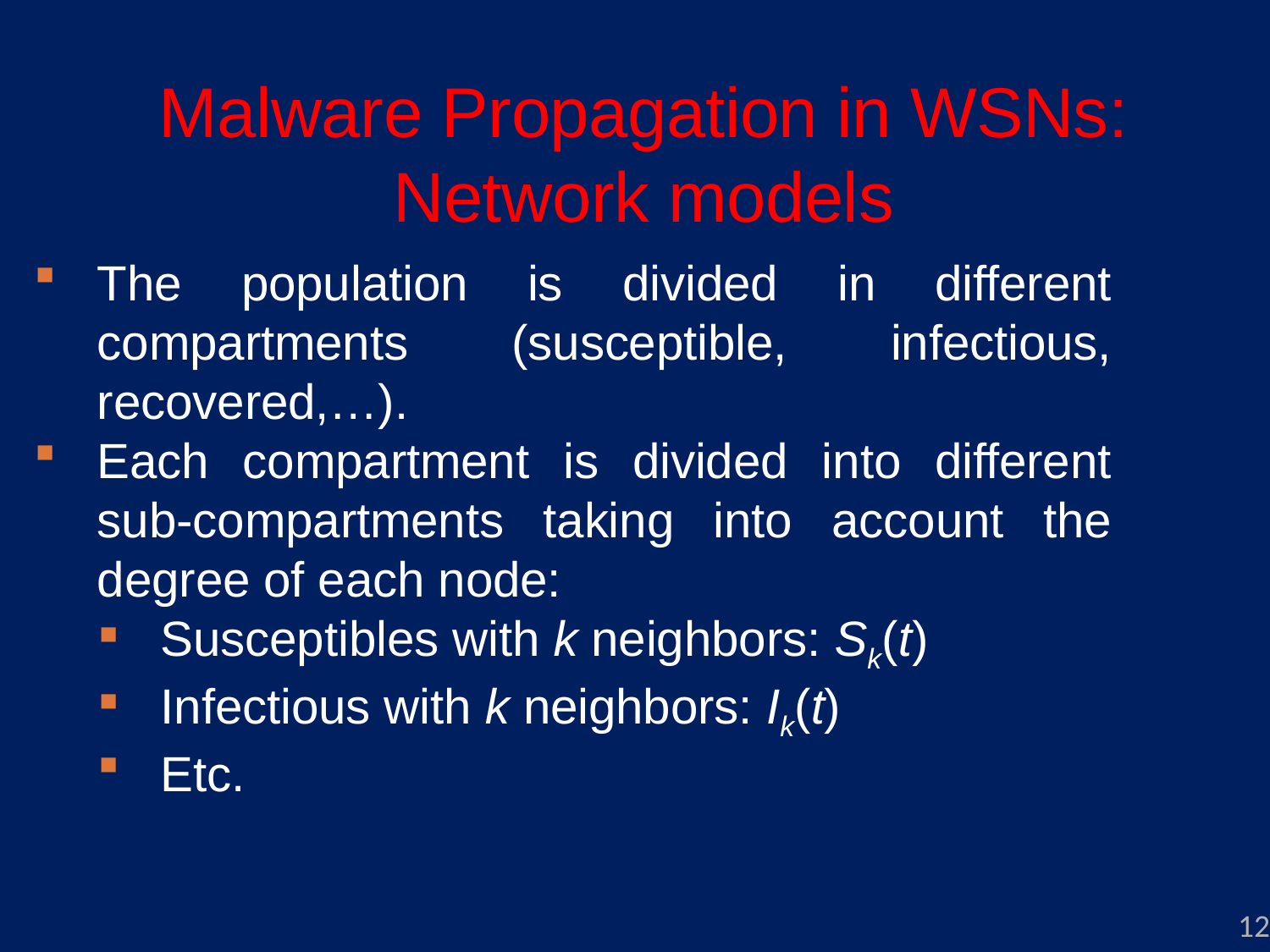

# Malware Propagation in WSNs: Network models
The population is divided in different compartments (susceptible, infectious, recovered,…).
Each compartment is divided into different sub-compartments taking into account the degree of each node:
Susceptibles with k neighbors: Sk(t)
Infectious with k neighbors: Ik(t)
Etc.
12